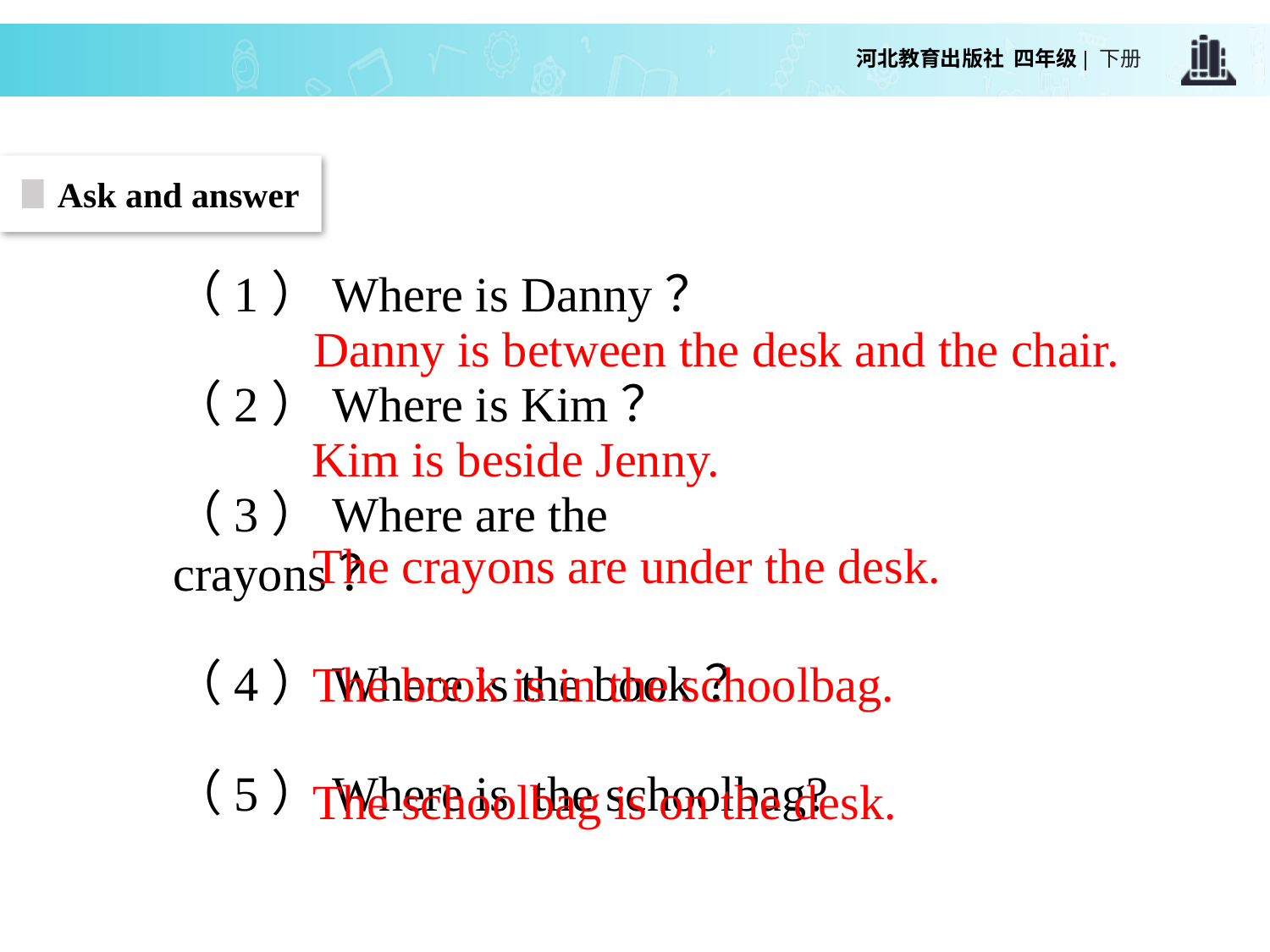

Ask and answer

（1）Where is Danny？

（2）Where is Kim？

（3）Where are the crayons？

（4）Where is the book？

（5）Where is  the schoolbag?
Danny is between the desk and the chair.
Kim is beside Jenny.
The crayons are under the desk.
The book is in the schoolbag.
The schoolbag is on the desk.